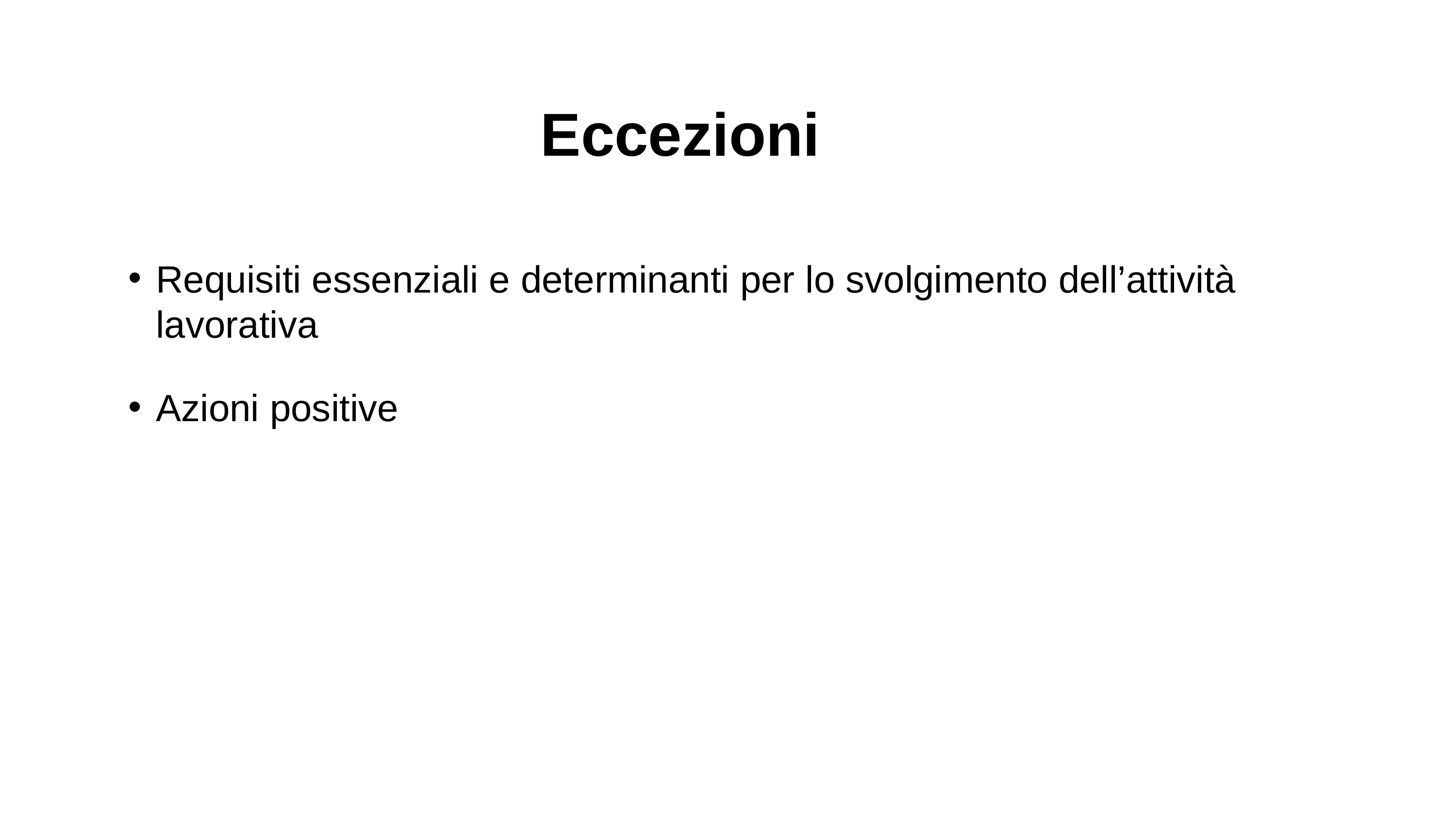

# Eccezioni
Requisiti essenziali e determinanti per lo svolgimento dell’attività lavorativa
Azioni positive